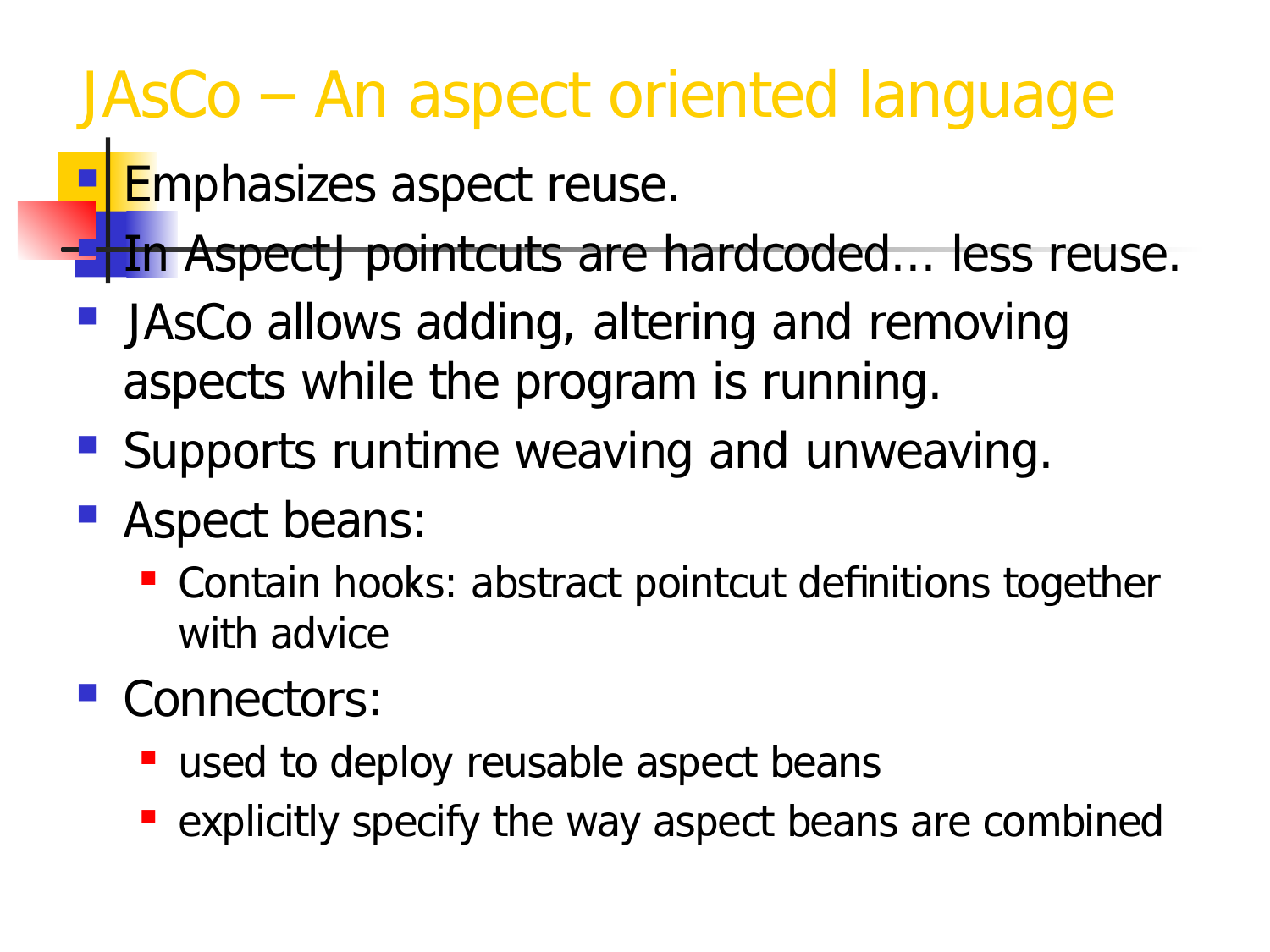

# JAsCo – An aspect oriented language
Emphasizes aspect reuse.
In AspectJ pointcuts are hardcoded... less reuse.
JAsCo allows adding, altering and removing aspects while the program is running.
Supports runtime weaving and unweaving.
Aspect beans:
Contain hooks: abstract pointcut definitions together with advice
Connectors:
used to deploy reusable aspect beans
explicitly specify the way aspect beans are combined